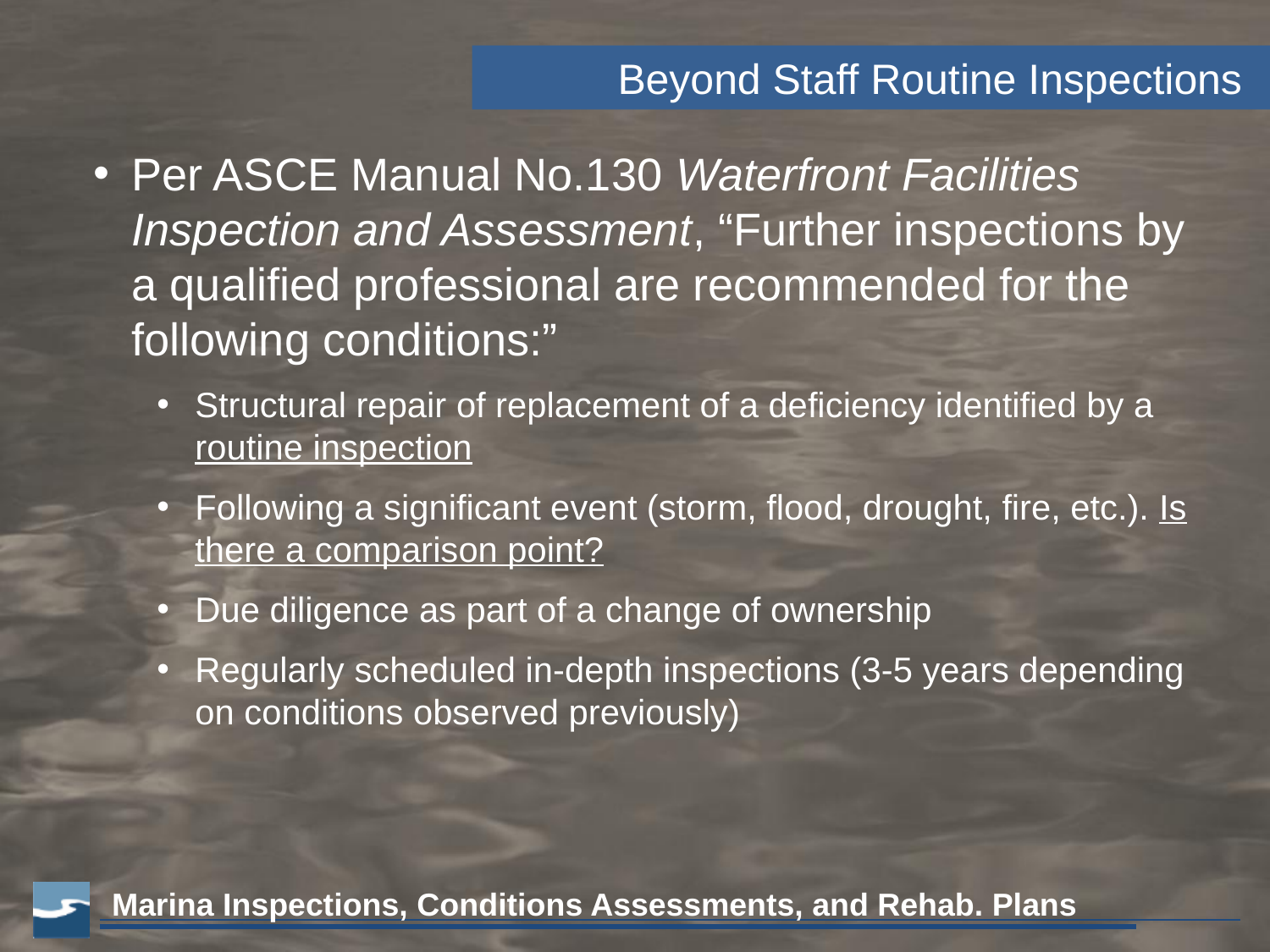

Beyond Staff Routine Inspections

Per ASCE Manual No.130 Waterfront Facilities Inspection and Assessment, “Further inspections by a qualified professional are recommended for the following conditions:”
Structural repair of replacement of a deficiency identified by a routine inspection
Following a significant event (storm, flood, drought, fire, etc.). Is there a comparison point?
Due diligence as part of a change of ownership
Regularly scheduled in-depth inspections (3-5 years depending on conditions observed previously)